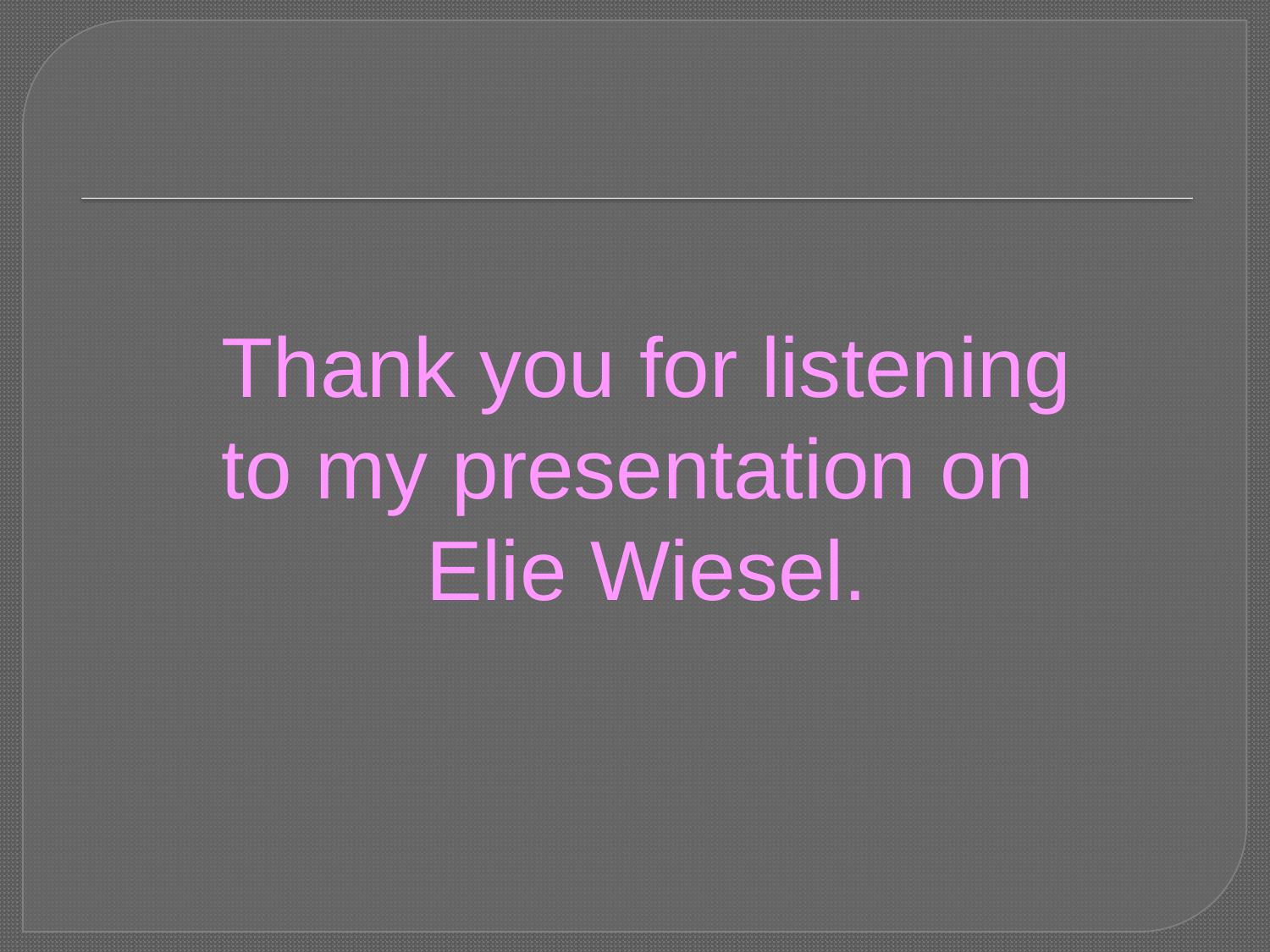

Thank you for listening
to my presentation on
Elie Wiesel.